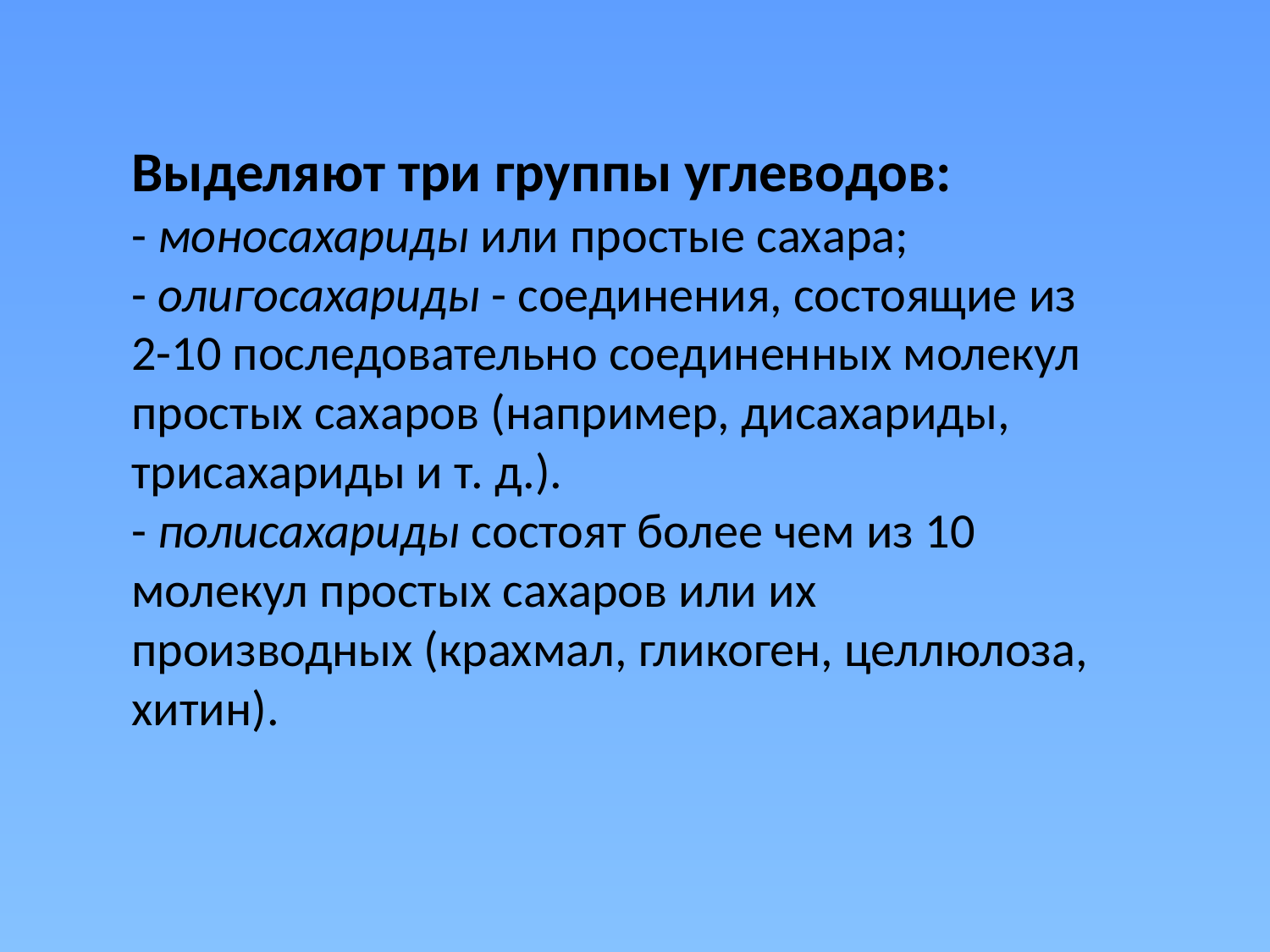

Выделяют три группы углеводов:
- моносахариды или простые сахара;
- олигосахариды - соединения, состоящие из 2-10 последовательно соединенных молекул простых сахаров (например, дисахариды, трисахариды и т. д.).
- полисахариды состоят более чем из 10 молекул простых сахаров или их производных (крахмал, гликоген, цел­люлоза, хитин).